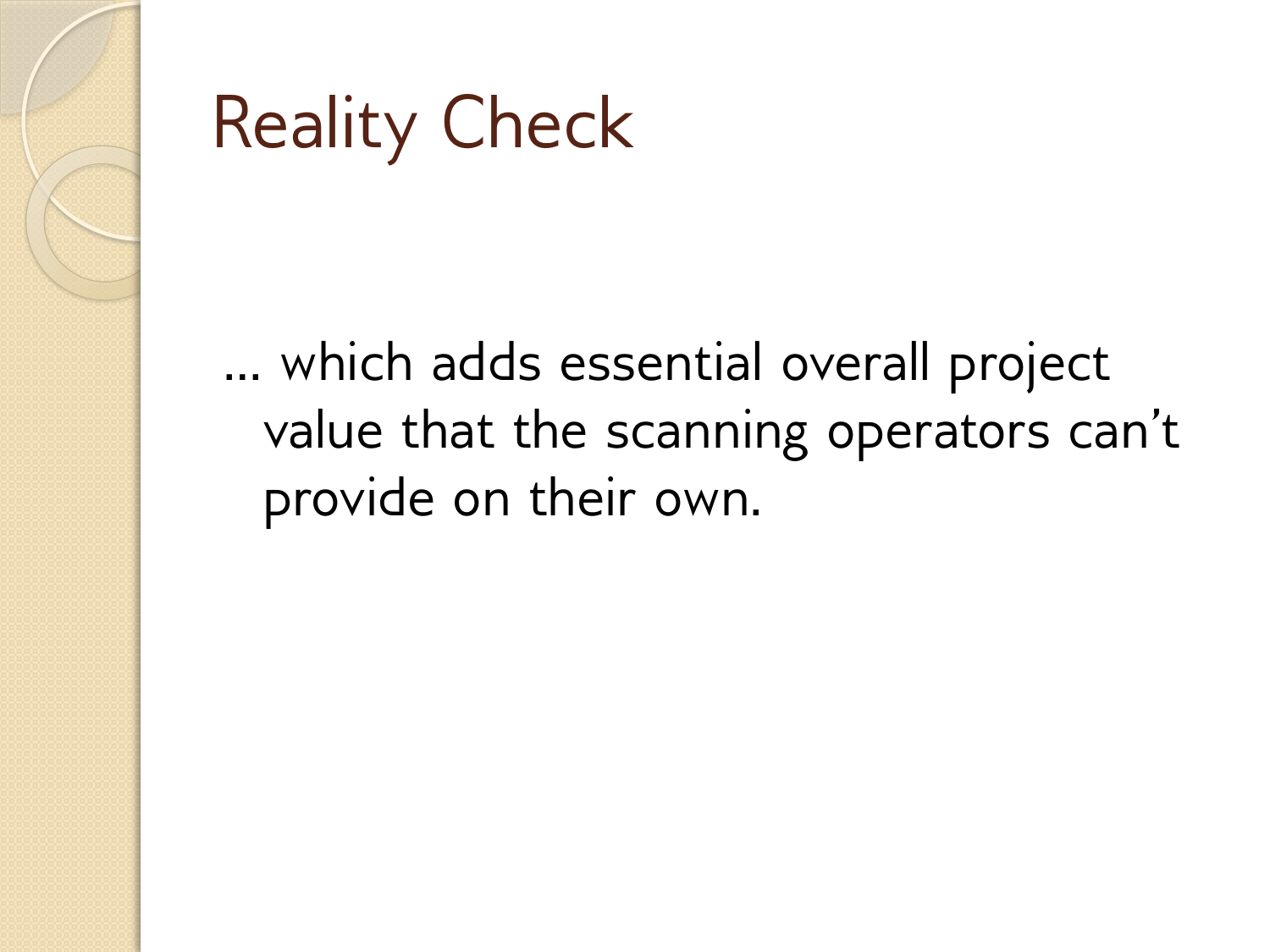

# Reality Check
… which adds essential overall project value that the scanning operators can’t provide on their own.